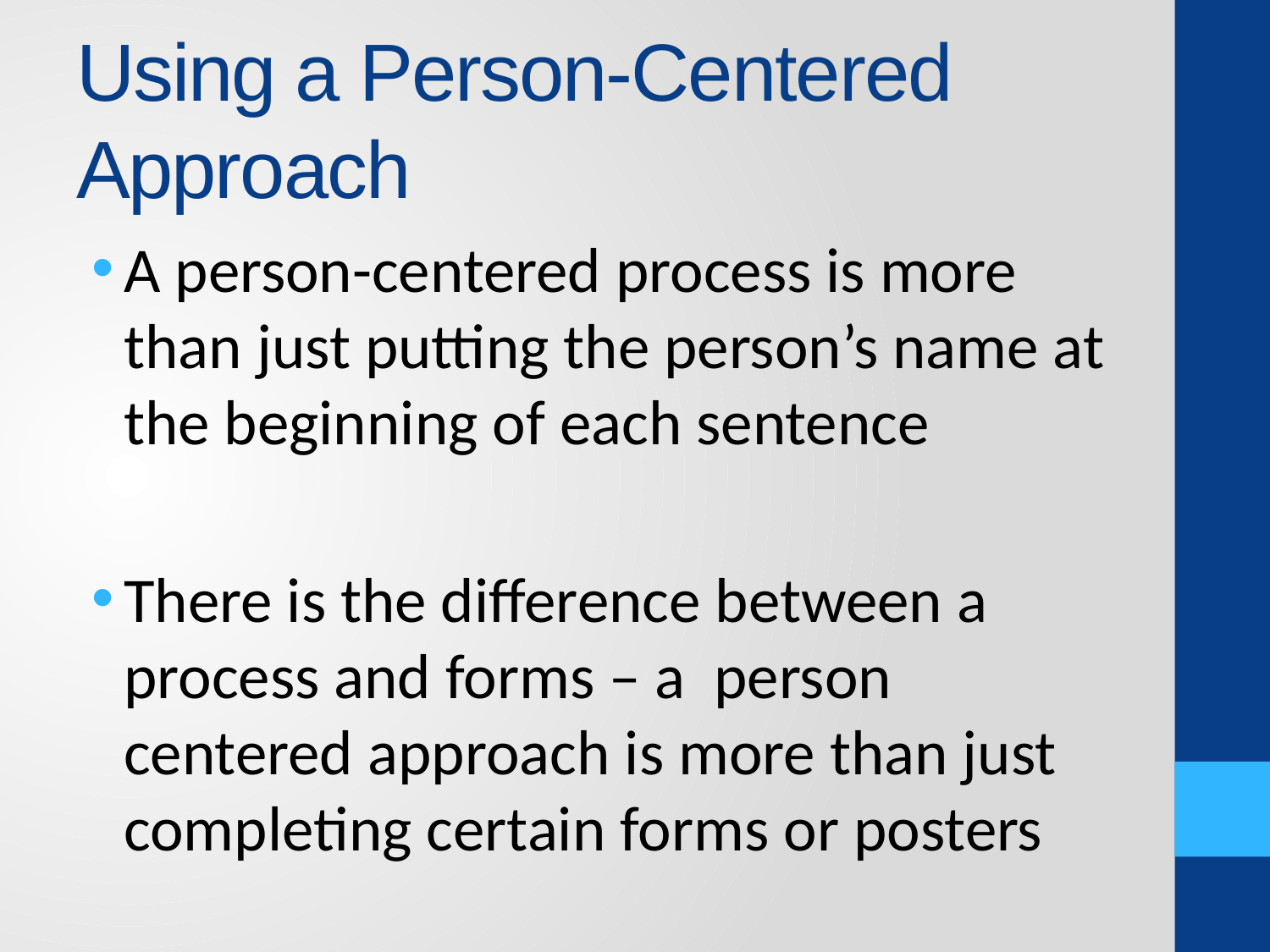

# Using a Person-Centered Approach
A person-centered process is more than just putting the person’s name at the beginning of each sentence

There is the difference between a process and forms – a  person centered approach is more than just completing certain forms or posters